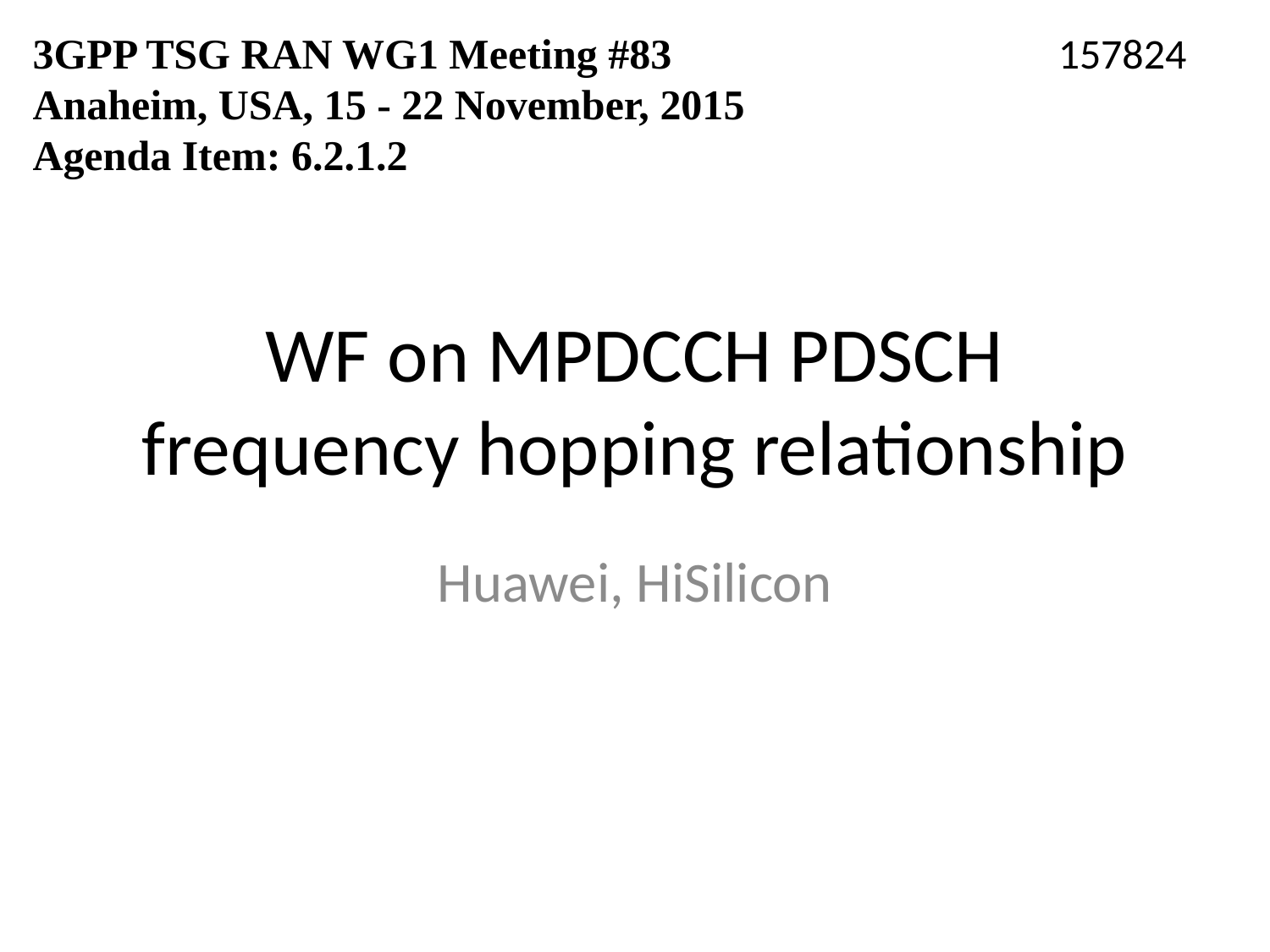

3GPP TSG RAN WG1 Meeting #83			 157824
Anaheim, USA, 15 - 22 November, 2015
Agenda Item: 6.2.1.2

# WF on MPDCCH PDSCH frequency hopping relationship
Huawei, HiSilicon